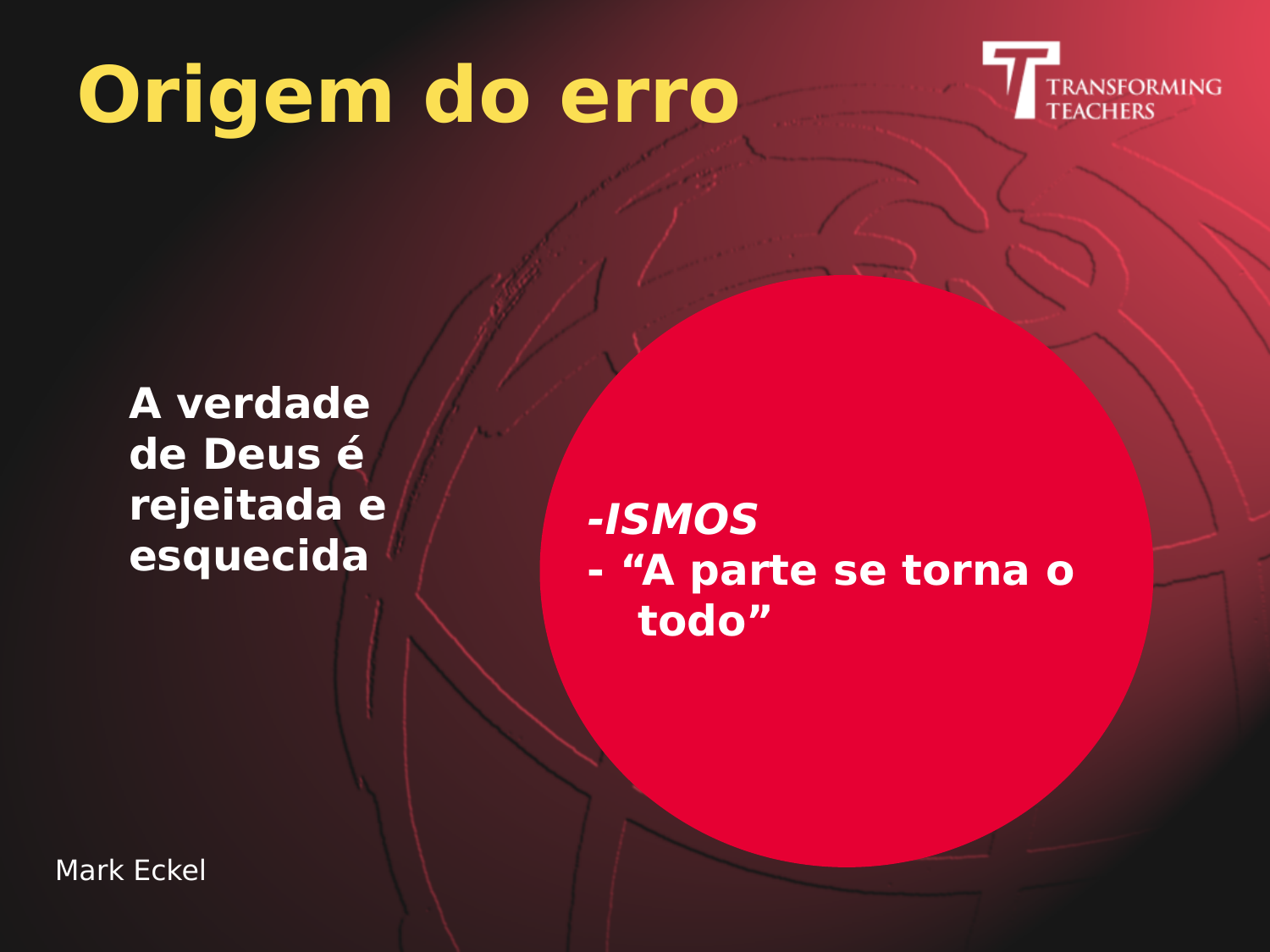

# Origem do erro

A verdade de Deus é rejeitada e esquecida
-ISMOS
- “A parte se torna o todo”
Mark Eckel